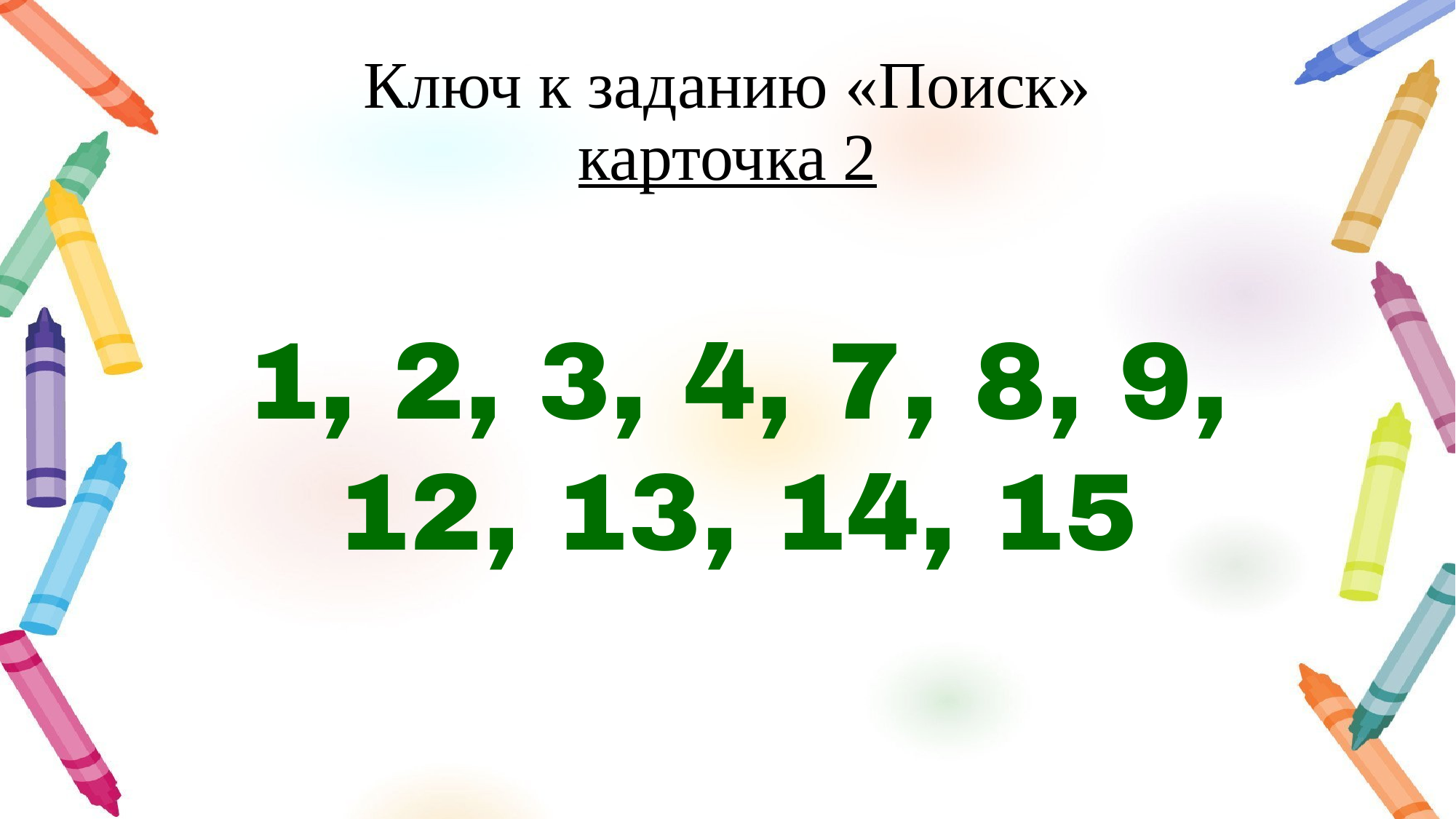

# Ключ к заданию «Поиск» карточка 2
1, 2, 3, 4, 7, 8, 9,
12, 13, 14, 15